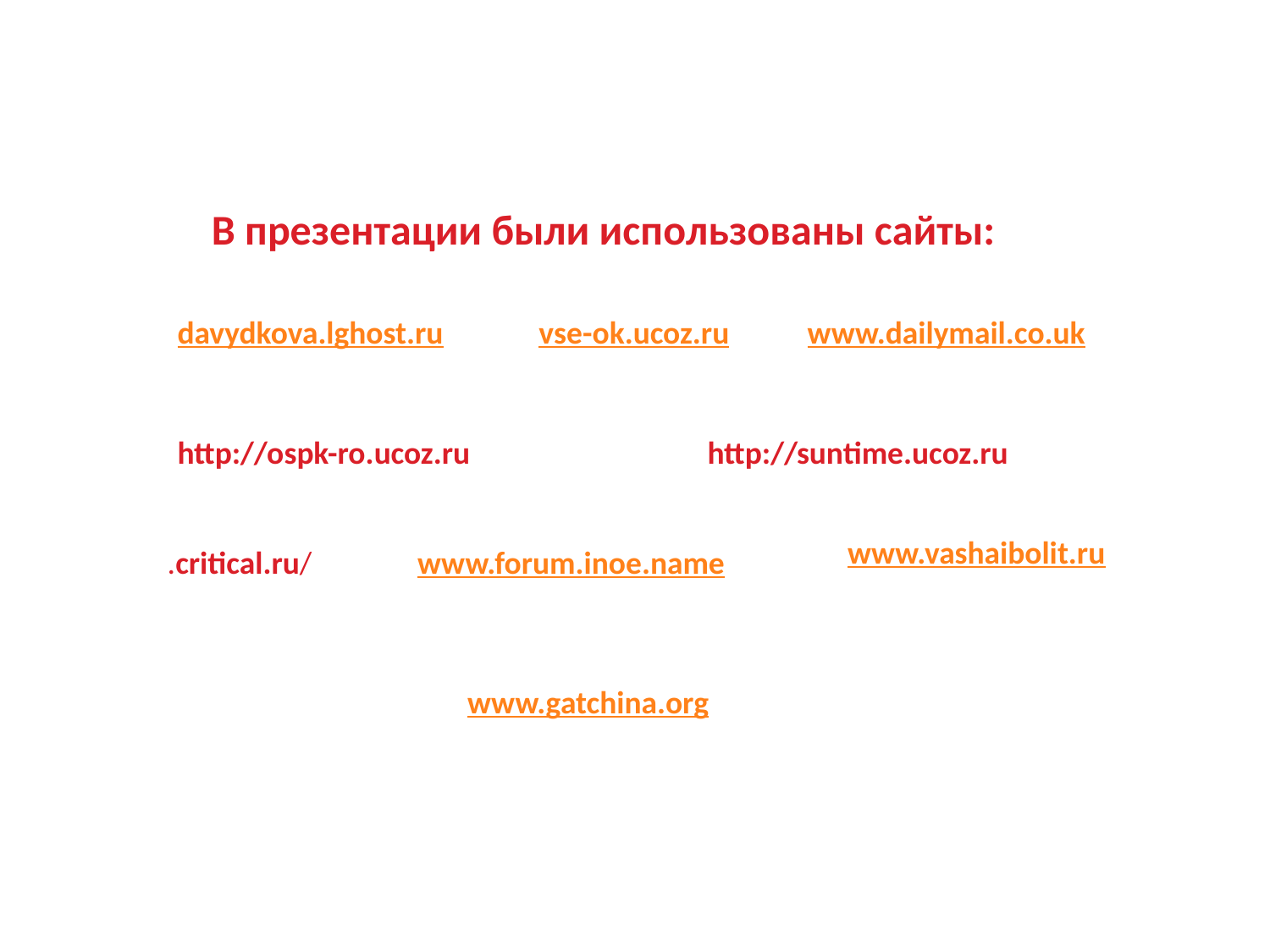

В презентации были использованы сайты:

davydkova.lghost.ru
vse-ok.ucoz.ru
www.dailymail.co.uk
http://suntime.ucoz.ru
http://ospk-ro.ucoz.ru
www.vashaibolit.ru
.critical.ru/
www.forum.inoe.name
www.gatchina.org